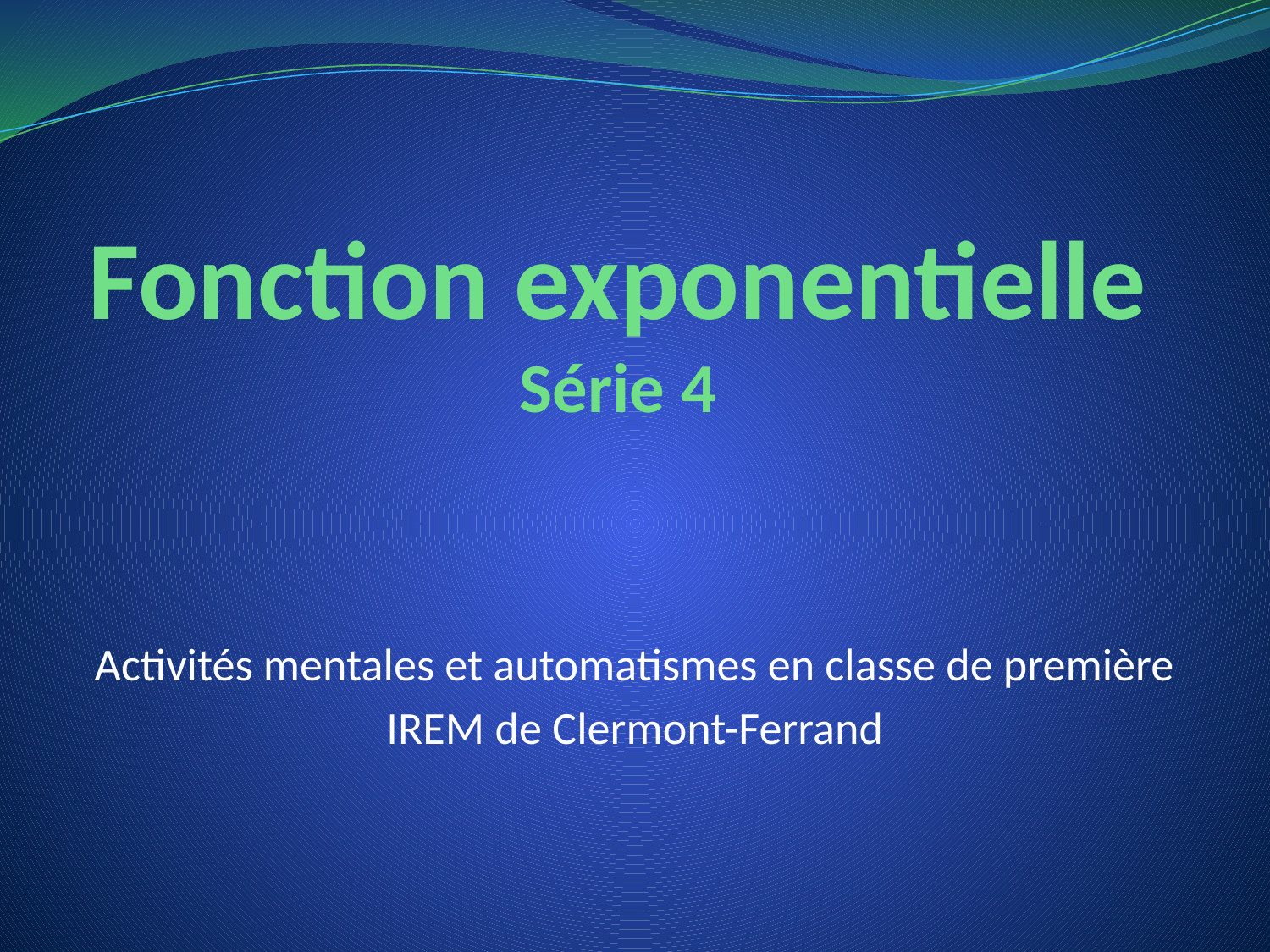

# Fonction exponentielle Série 4
Activités mentales et automatismes en classe de première
IREM de Clermont-Ferrand